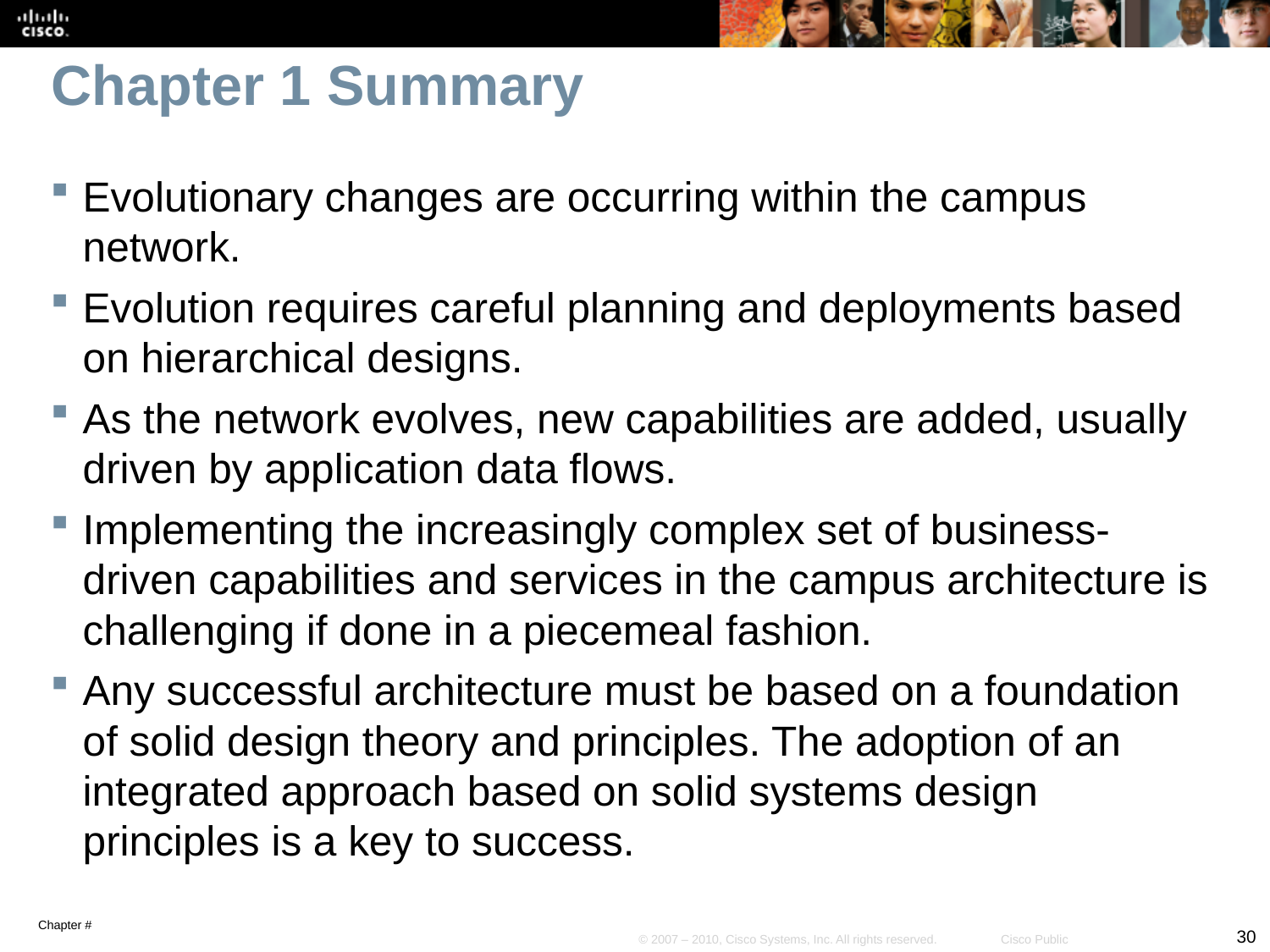

# Chapter 1 Summary
Evolutionary changes are occurring within the campus network.
Evolution requires careful planning and deployments based on hierarchical designs.
As the network evolves, new capabilities are added, usually driven by application data flows.
Implementing the increasingly complex set of business-driven capabilities and services in the campus architecture is challenging if done in a piecemeal fashion.
Any successful architecture must be based on a foundation of solid design theory and principles. The adoption of an integrated approach based on solid systems design principles is a key to success.